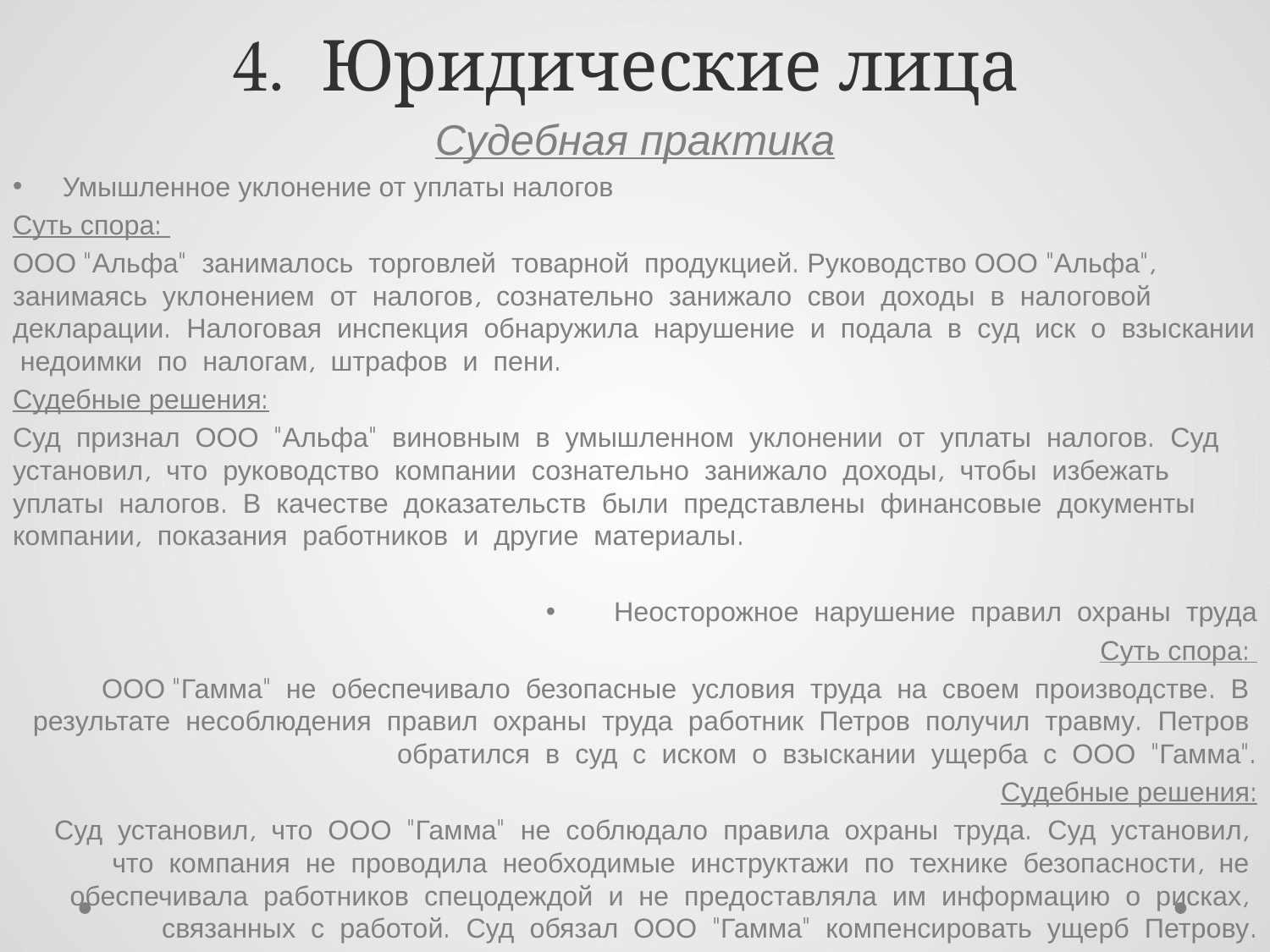

# 4.  Юридические лица
Судебная практика
Умышленное уклонение от уплаты налогов
Суть спора:
ООО "Альфа"  занималось  торговлей  товарной  продукцией. Руководство ООО "Альфа",  занимаясь  уклонением  от  налогов,  сознательно  занижало  свои  доходы  в  налоговой  декларации.  Налоговая  инспекция  обнаружила  нарушение  и  подала  в  суд  иск  о  взыскании  недоимки  по  налогам,  штрафов  и  пени.
Судебные решения:
Суд  признал  ООО  "Альфа"  виновным  в  умышленном  уклонении  от  уплаты  налогов.  Суд  установил,  что  руководство  компании  сознательно  занижало  доходы,  чтобы  избежать  уплаты  налогов.  В  качестве  доказательств  были  представлены  финансовые  документы  компании,  показания  работников  и  другие  материалы.

Неосторожное  нарушение  правил  охраны  труда
Суть спора:
ООО "Гамма"  не  обеспечивало  безопасные  условия  труда  на  своем  производстве.  В  результате  несоблюдения  правил  охраны  труда  работник  Петров  получил  травму.  Петров  обратился  в  суд  с  иском  о  взыскании  ущерба  с  ООО  "Гамма".
Судебные решения:
Суд  установил,  что  ООО  "Гамма"  не  соблюдало  правила  охраны  труда.  Суд  установил,  что  компания  не  проводила  необходимые  инструктажи  по  технике  безопасности,  не  обеспечивала  работников  спецодеждой  и  не  предоставляла  им  информацию  о  рисках,  связанных  с  работой.  Суд  обязал  ООО  "Гамма"  компенсировать  ущерб  Петрову.